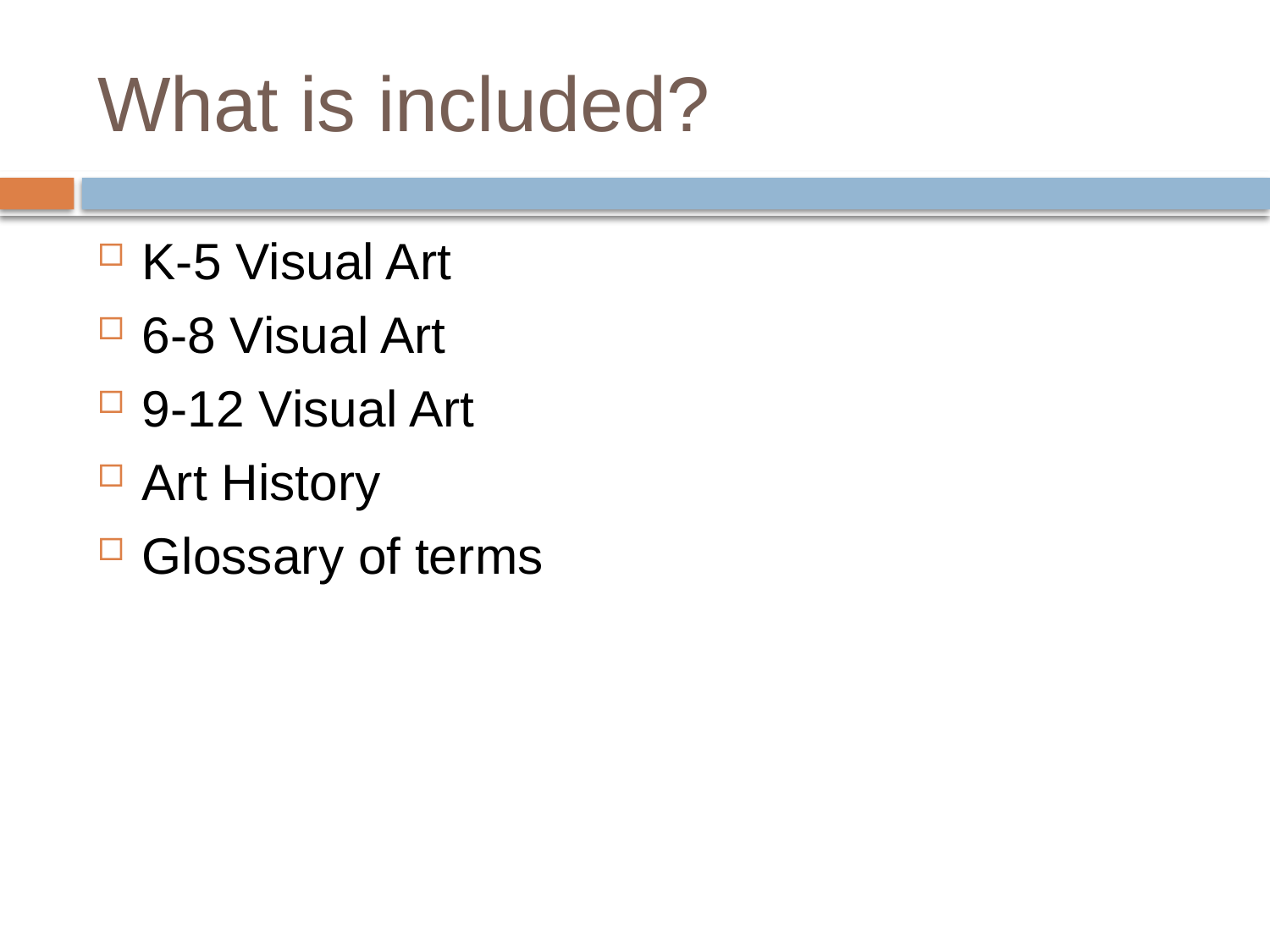

# What is included?
K-5 Visual Art
6-8 Visual Art
9-12 Visual Art
Art History
Glossary of terms